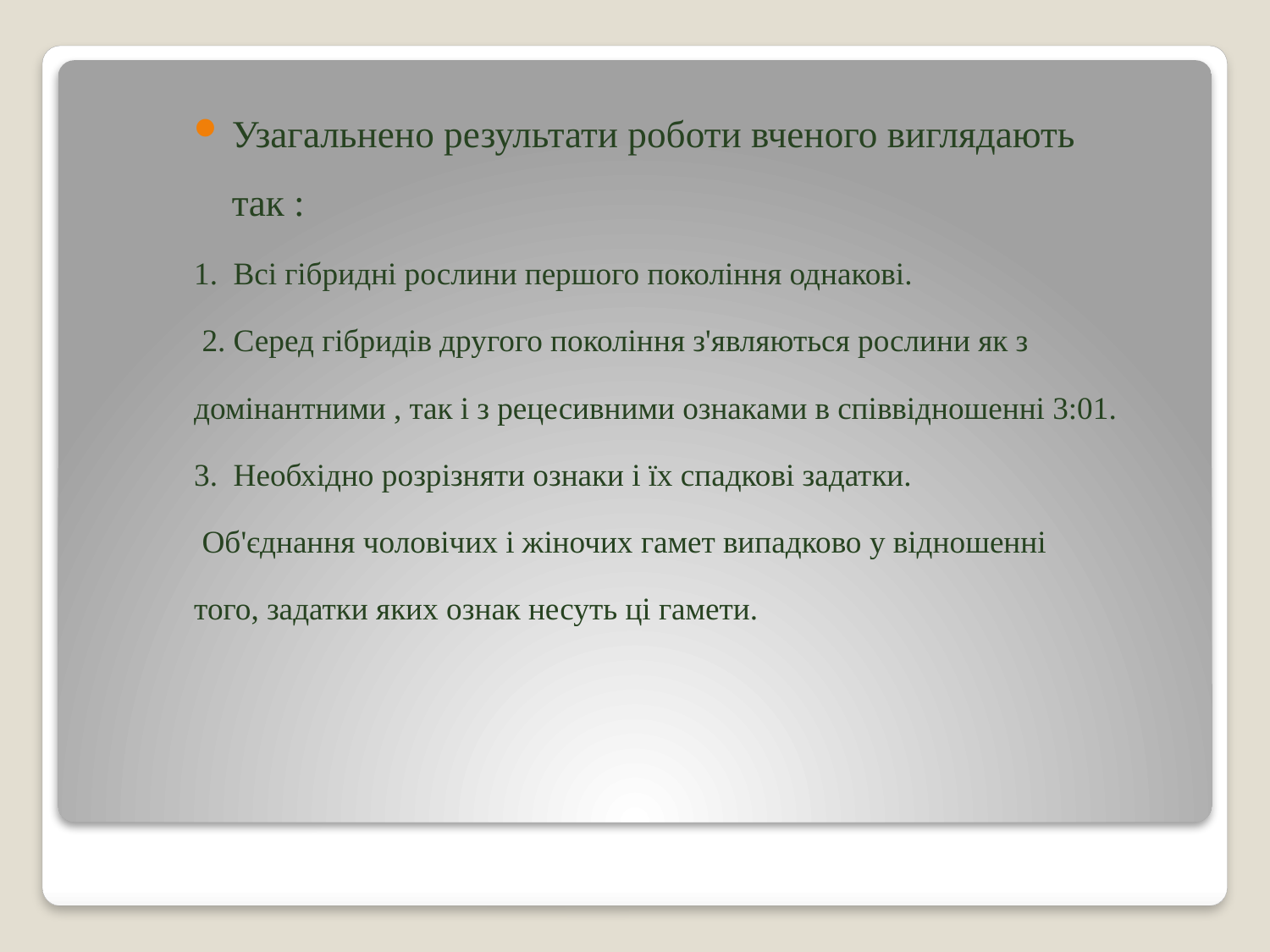

Узагальнено результати роботи вченого виглядають так :
1.  Всі гібридні рослини першого покоління однакові.
 2. Серед гібридів другого покоління з'являються рослини як з
домінантними , так і з рецесивними ознаками в співвідношенні 3:01.
3.  Необхідно розрізняти ознаки і їх спадкові задатки.
 Об'єднання чоловічих і жіночих гамет випадково у відношенні
того, задатки яких ознак несуть ці гамети.